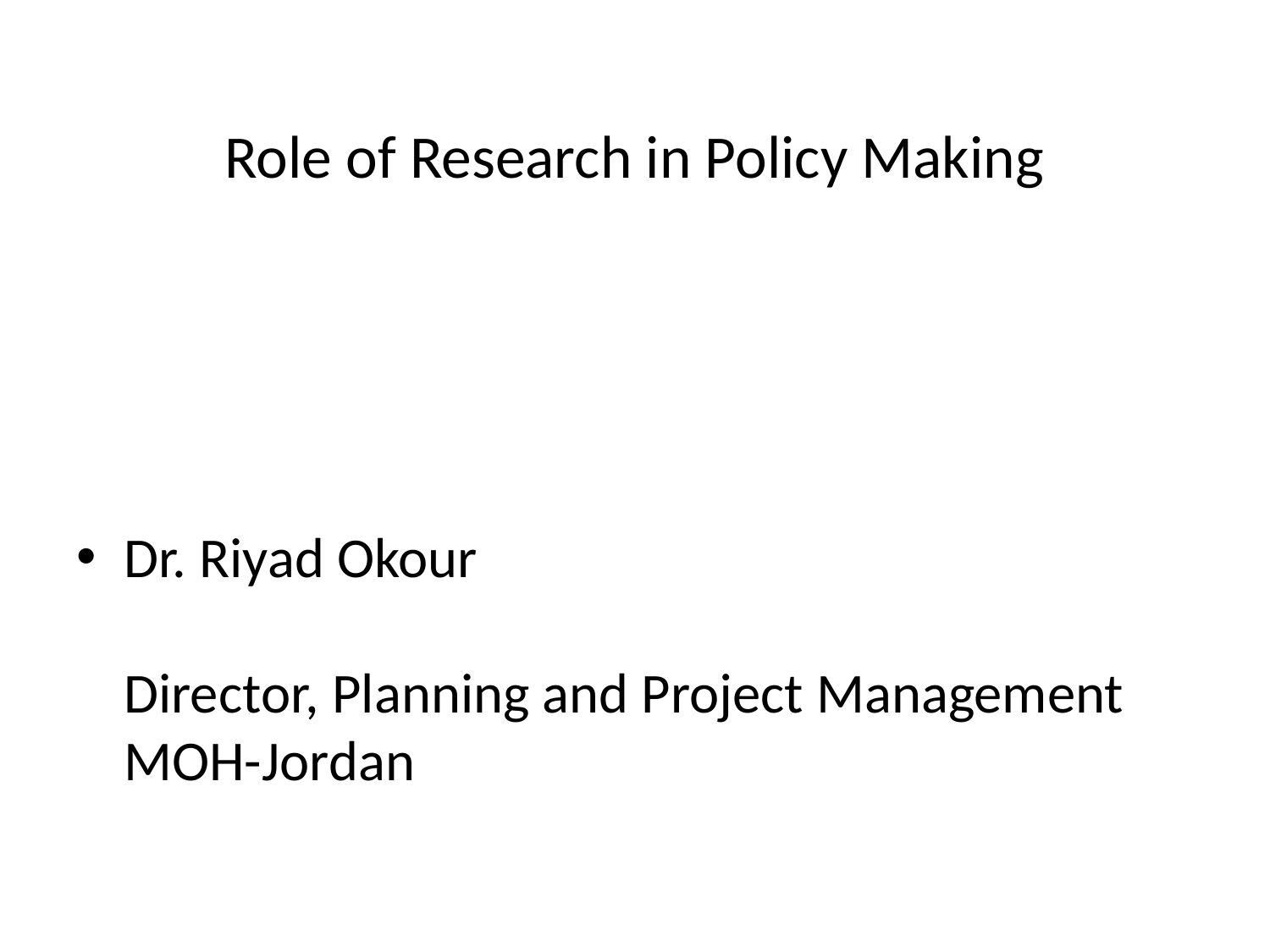

# Role of Research in Policy Making

Dr. Riyad Okour
Director, Planning and Project Management
MOH-Jordan